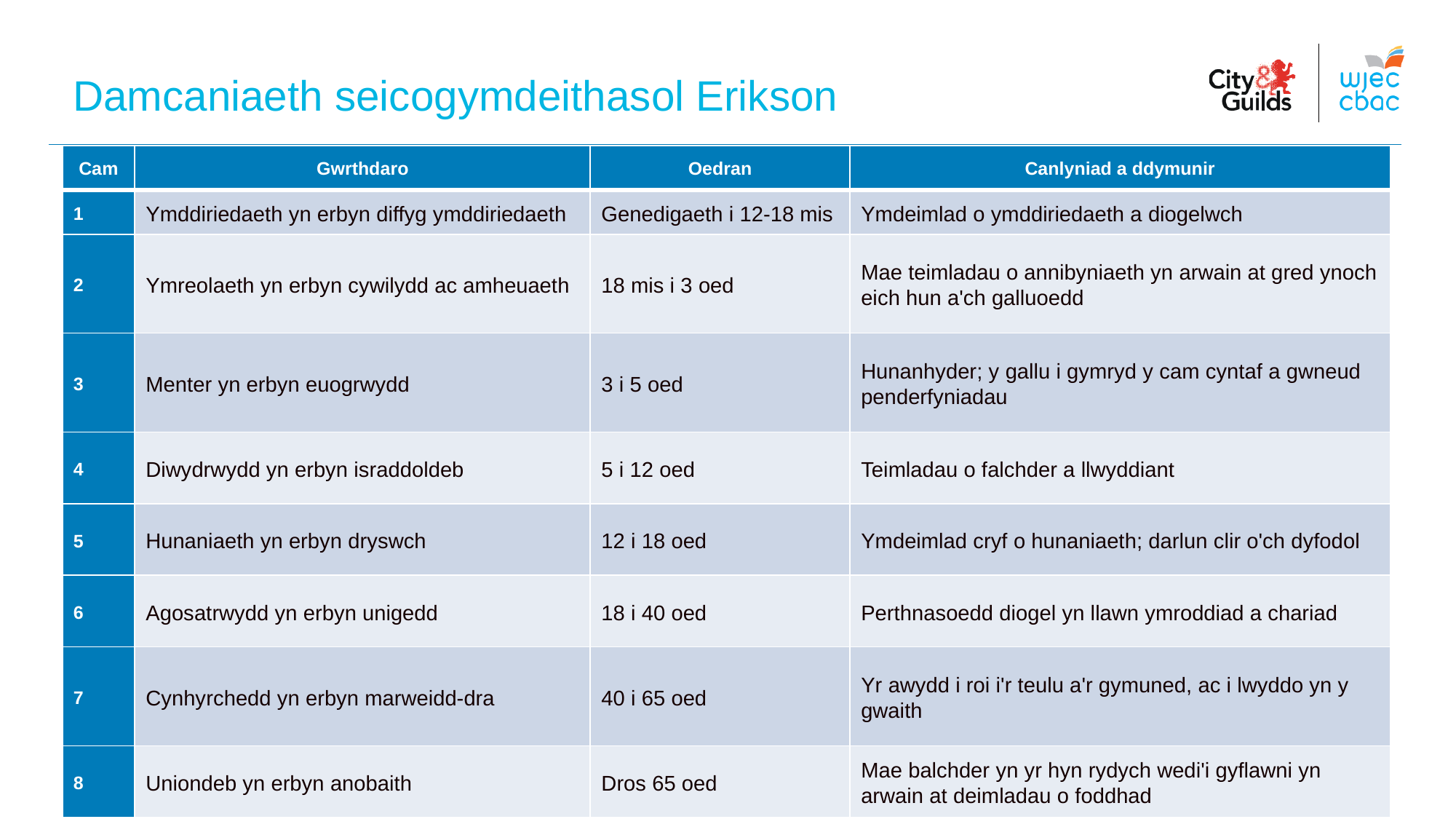

Damcaniaeth seicogymdeithasol Erikson
| Cam | Gwrthdaro | Oedran | Canlyniad a ddymunir |
| --- | --- | --- | --- |
| 1 | Ymddiriedaeth yn erbyn diffyg ymddiriedaeth | Genedigaeth i 12-18 mis | Ymdeimlad o ymddiriedaeth a diogelwch |
| 2 | Ymreolaeth yn erbyn cywilydd ac amheuaeth | 18 mis i 3 oed | Mae teimladau o annibyniaeth yn arwain at gred ynoch eich hun a'ch galluoedd |
| 3 | Menter yn erbyn euogrwydd | 3 i 5 oed | Hunanhyder; y gallu i gymryd y cam cyntaf a gwneud penderfyniadau |
| 4 | Diwydrwydd yn erbyn israddoldeb | 5 i 12 oed | Teimladau o falchder a llwyddiant |
| 5 | Hunaniaeth yn erbyn dryswch | 12 i 18 oed | Ymdeimlad cryf o hunaniaeth; darlun clir o'ch dyfodol |
| 6 | Agosatrwydd yn erbyn unigedd | 18 i 40 oed | Perthnasoedd diogel yn llawn ymroddiad a chariad |
| 7 | Cynhyrchedd yn erbyn marweidd-dra | 40 i 65 oed | Yr awydd i roi i'r teulu a'r gymuned, ac i lwyddo yn y gwaith |
| 8 | Uniondeb yn erbyn anobaith | Dros 65 oed | Mae balchder yn yr hyn rydych wedi'i gyflawni yn arwain at deimladau o foddhad |